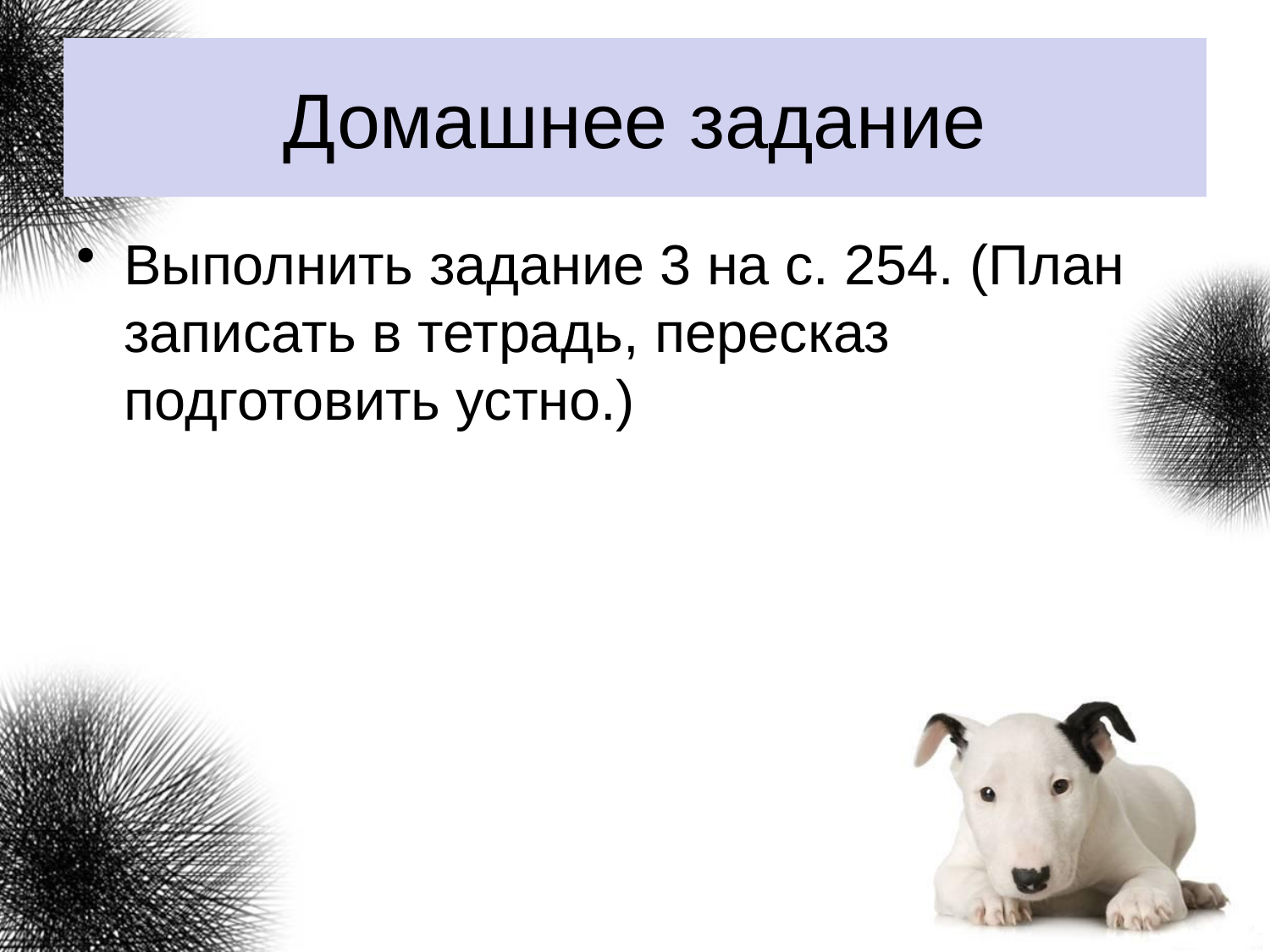

# Домашнее задание
Выполнить задание 3 на с. 254. (План записать в тетрадь, пересказ подготовить устно.)